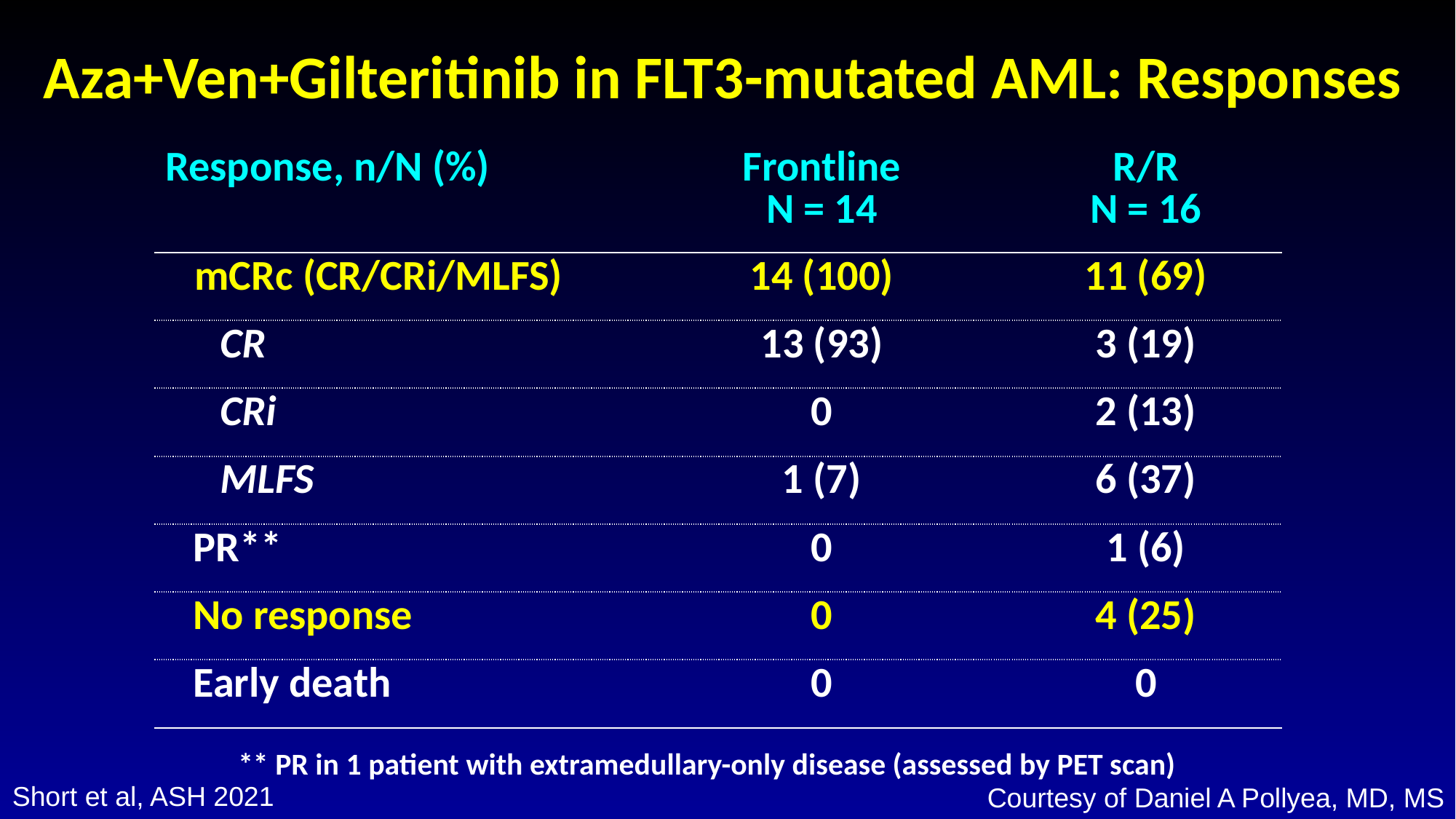

Aza+Ven+Gilteritinib in FLT3-mutated AML: Responses
| Response, n/N (%) | Frontline N = 14 | R/R N = 16 |
| --- | --- | --- |
| mCRc (CR/CRi/MLFS) | 14 (100) | 11 (69) |
| CR | 13 (93) | 3 (19) |
| CRi | 0 | 2 (13) |
| MLFS | 1 (7) | 6 (37) |
| PR\*\* | 0 | 1 (6) |
| No response | 0 | 4 (25) |
| Early death | 0 | 0 |
** PR in 1 patient with extramedullary-only disease (assessed by PET scan)
Short et al, ASH 2021
Courtesy of Daniel A Pollyea, MD, MS